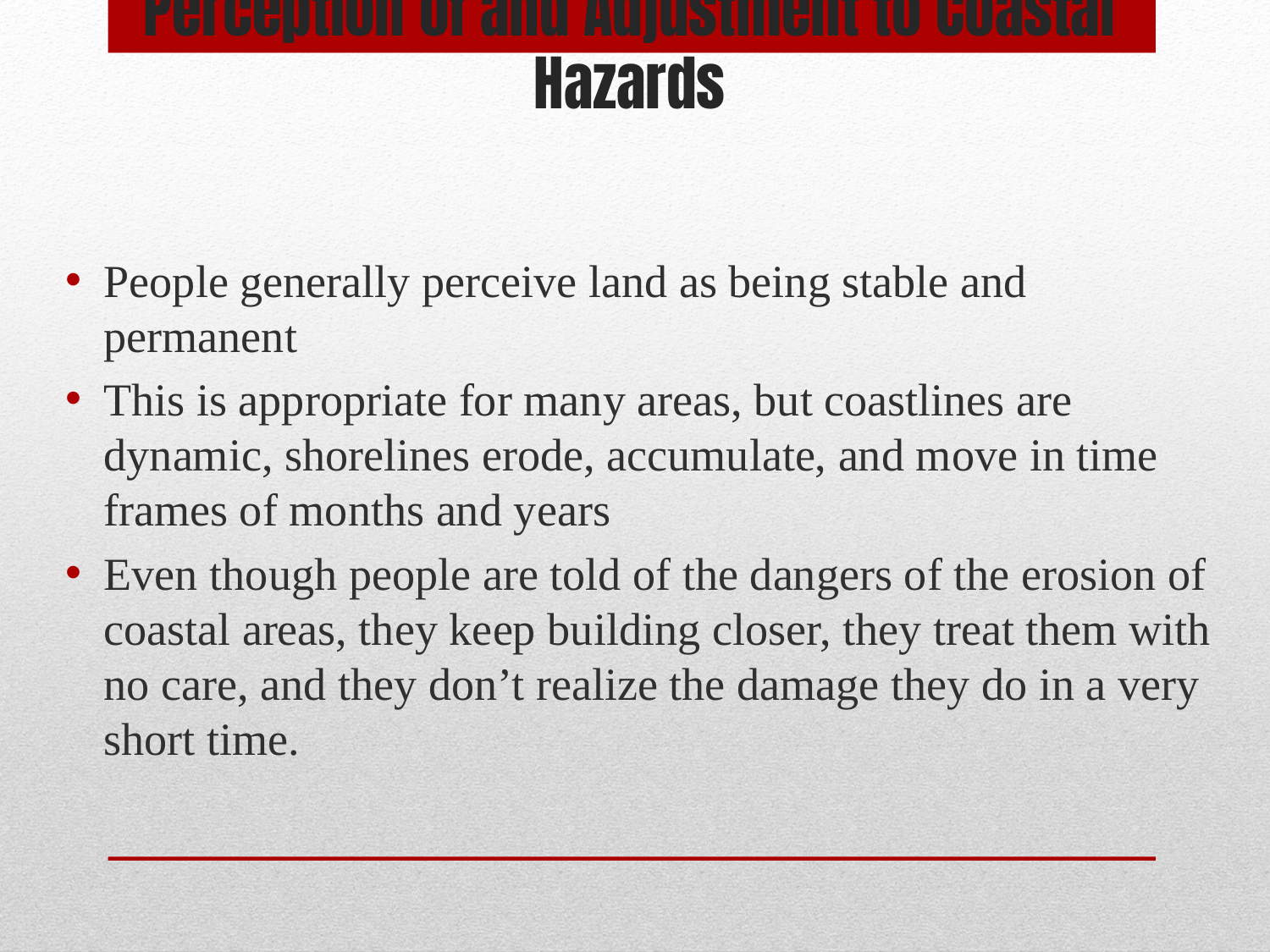

Perception of and Adjustment to Coastal Hazards
People generally perceive land as being stable and permanent
This is appropriate for many areas, but coastlines are dynamic, shorelines erode, accumulate, and move in time frames of months and years
Even though people are told of the dangers of the erosion of coastal areas, they keep building closer, they treat them with no care, and they don’t realize the damage they do in a very short time.